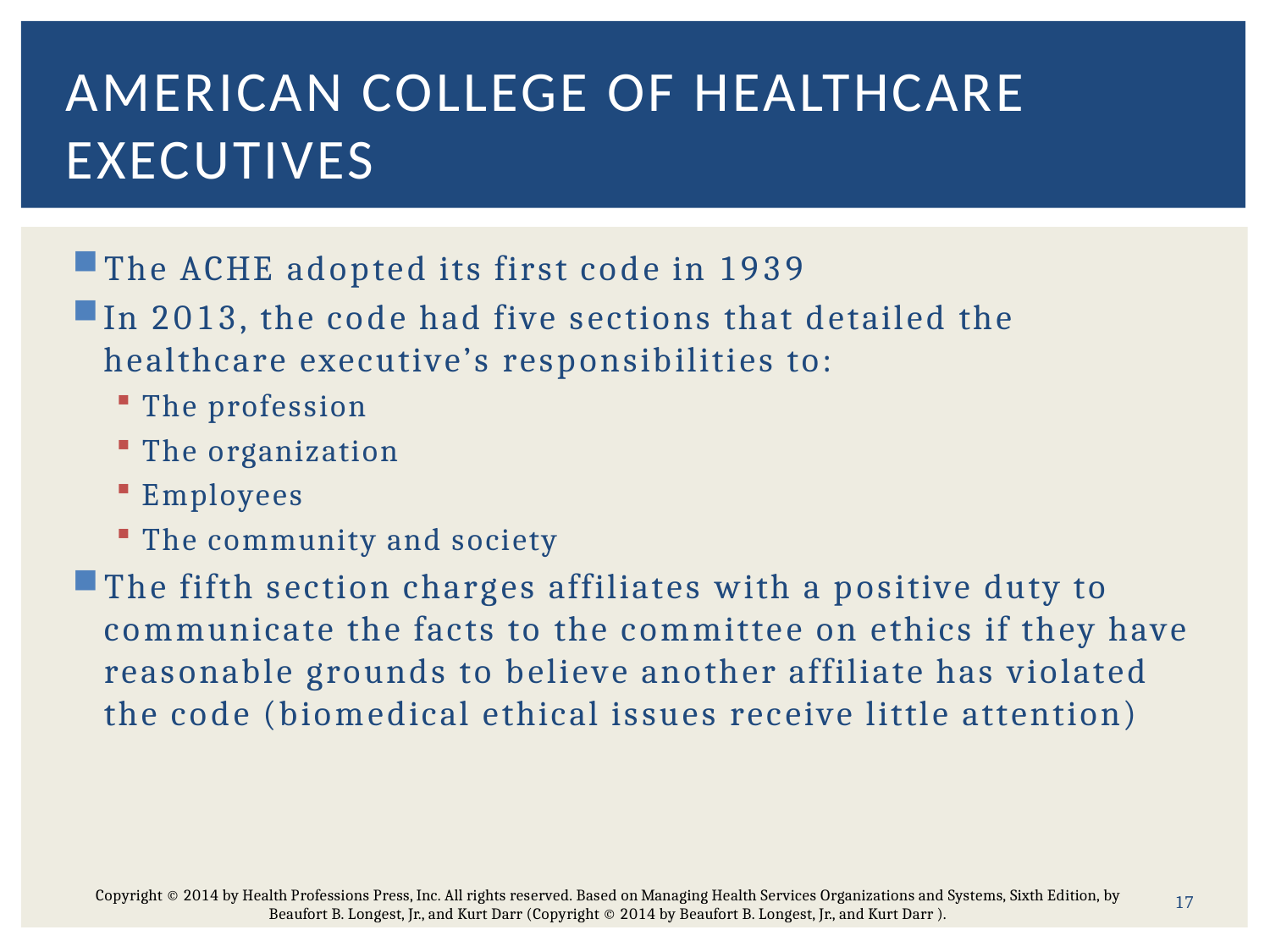

# American college of healthcare executives
The ACHE adopted its first code in 1939
In 2013, the code had five sections that detailed the healthcare executive’s responsibilities to:
The profession
The organization
Employees
The community and society
The fifth section charges affiliates with a positive duty to communicate the facts to the committee on ethics if they have reasonable grounds to believe another affiliate has violated the code (biomedical ethical issues receive little attention)

17